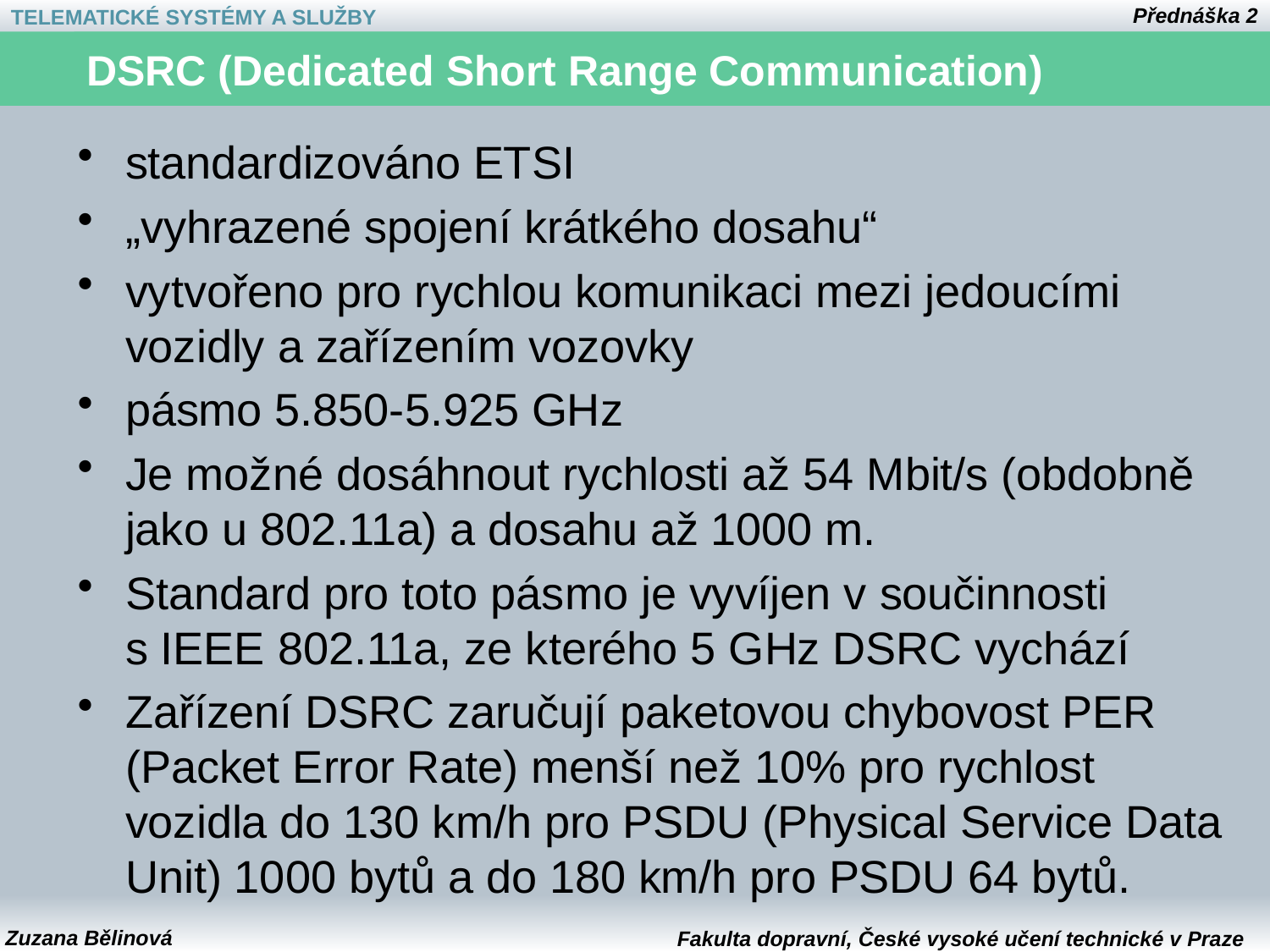

# DSRC (Dedicated Short Range Communication)
standardizováno ETSI
„vyhrazené spojení krátkého dosahu“
vytvořeno pro rychlou komunikaci mezi jedoucími vozidly a zařízením vozovky
pásmo 5.850-5.925 GHz
Je možné dosáhnout rychlosti až 54 Mbit/s (obdobně jako u 802.11a) a dosahu až 1000 m.
Standard pro toto pásmo je vyvíjen v součinnosti s IEEE 802.11a, ze kterého 5 GHz DSRC vychází
Zařízení DSRC zaručují paketovou chybovost PER (Packet Error Rate) menší než 10% pro rychlost vozidla do 130 km/h pro PSDU (Physical Service Data Unit) 1000 bytů a do 180 km/h pro PSDU 64 bytů.